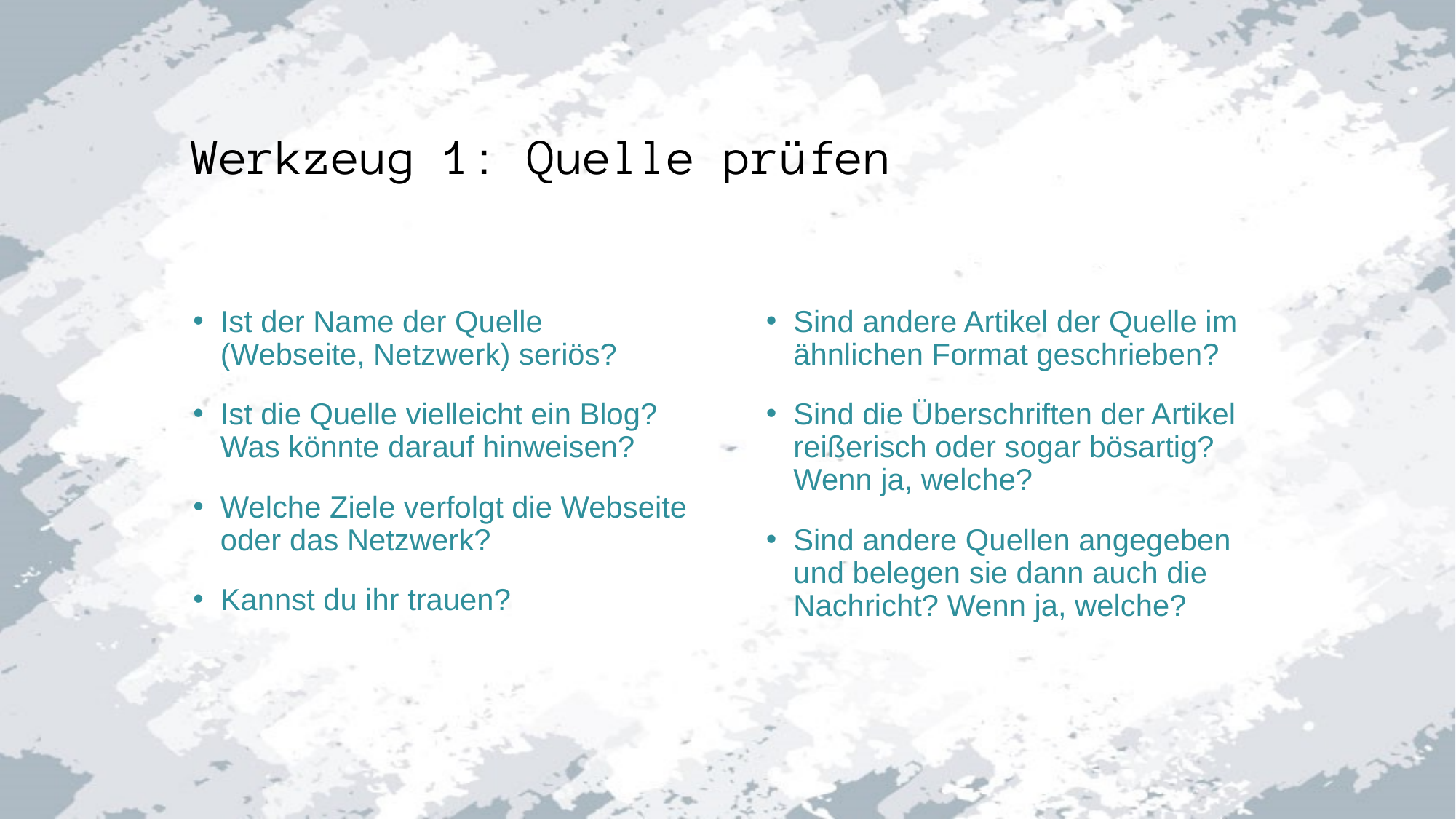

# Werkzeug 1: Quelle prüfen
Namensgebung und Verifizierung
Artikel der Quelle und Quellen
Ist der Name der Quelle (Webseite, Netzwerk) seriös?
Ist die Quelle vielleicht ein Blog? Was könnte darauf hinweisen?
Welche Ziele verfolgt die Webseite oder das Netzwerk?
Kannst du ihr trauen?

Sind andere Artikel der Quelle im ähnlichen Format geschrieben?
Sind die Überschriften der Artikel reißerisch oder sogar bösartig? Wenn ja, welche?
Sind andere Quellen angegeben und belegen sie dann auch die Nachricht? Wenn ja, welche?